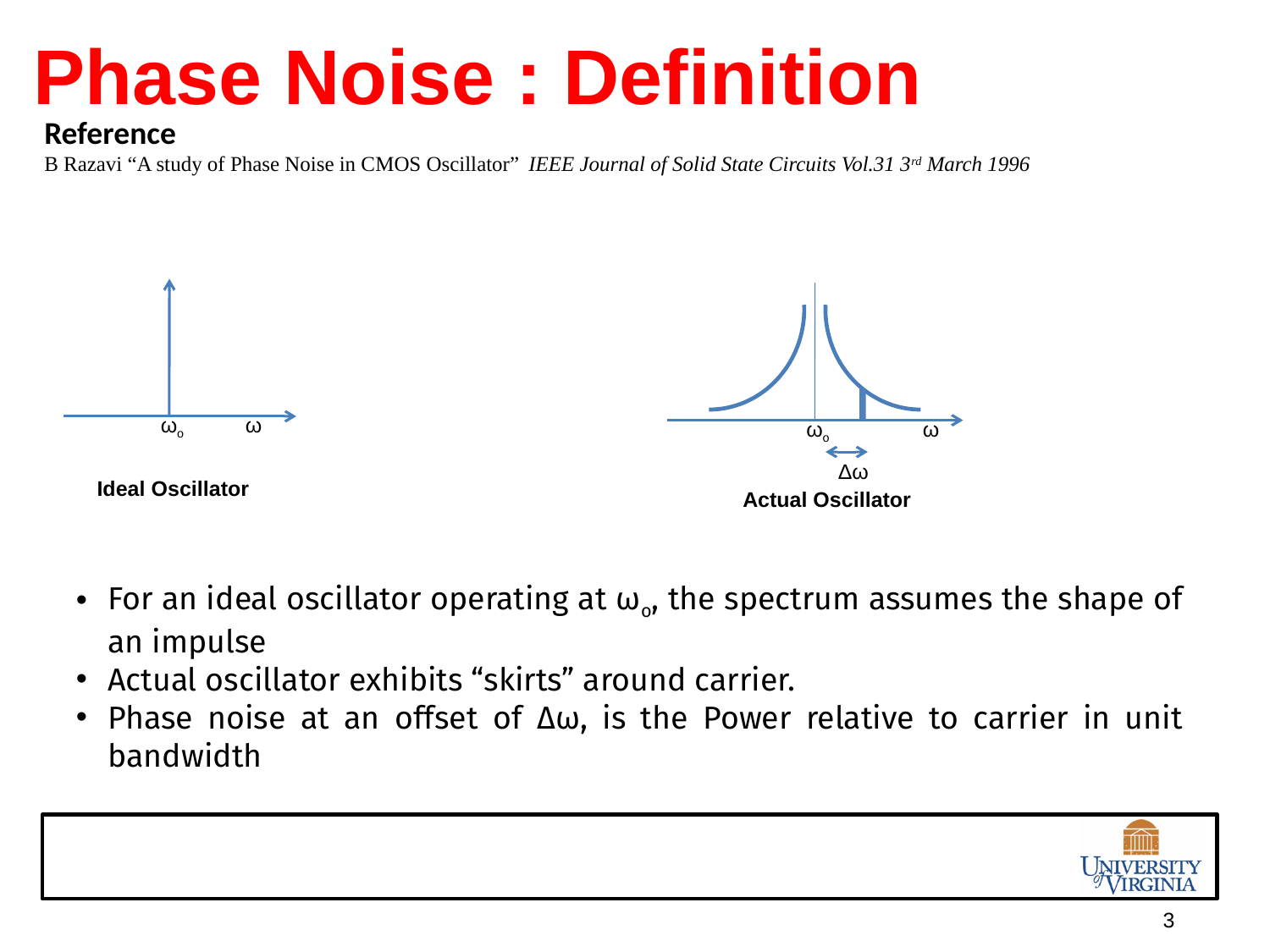

Phase Noise : Definition
Reference
B Razavi “A study of Phase Noise in CMOS Oscillator”  IEEE Journal of Solid State Circuits Vol.31 3rd March 1996

ωo
ω
ωo
ω
Δω
Ideal Oscillator
Actual Oscillator
For an ideal oscillator operating at ωo, the spectrum assumes the shape of an impulse
Actual oscillator exhibits “skirts” around carrier.
Phase noise at an offset of Δω, is the Power relative to carrier in unit bandwidth